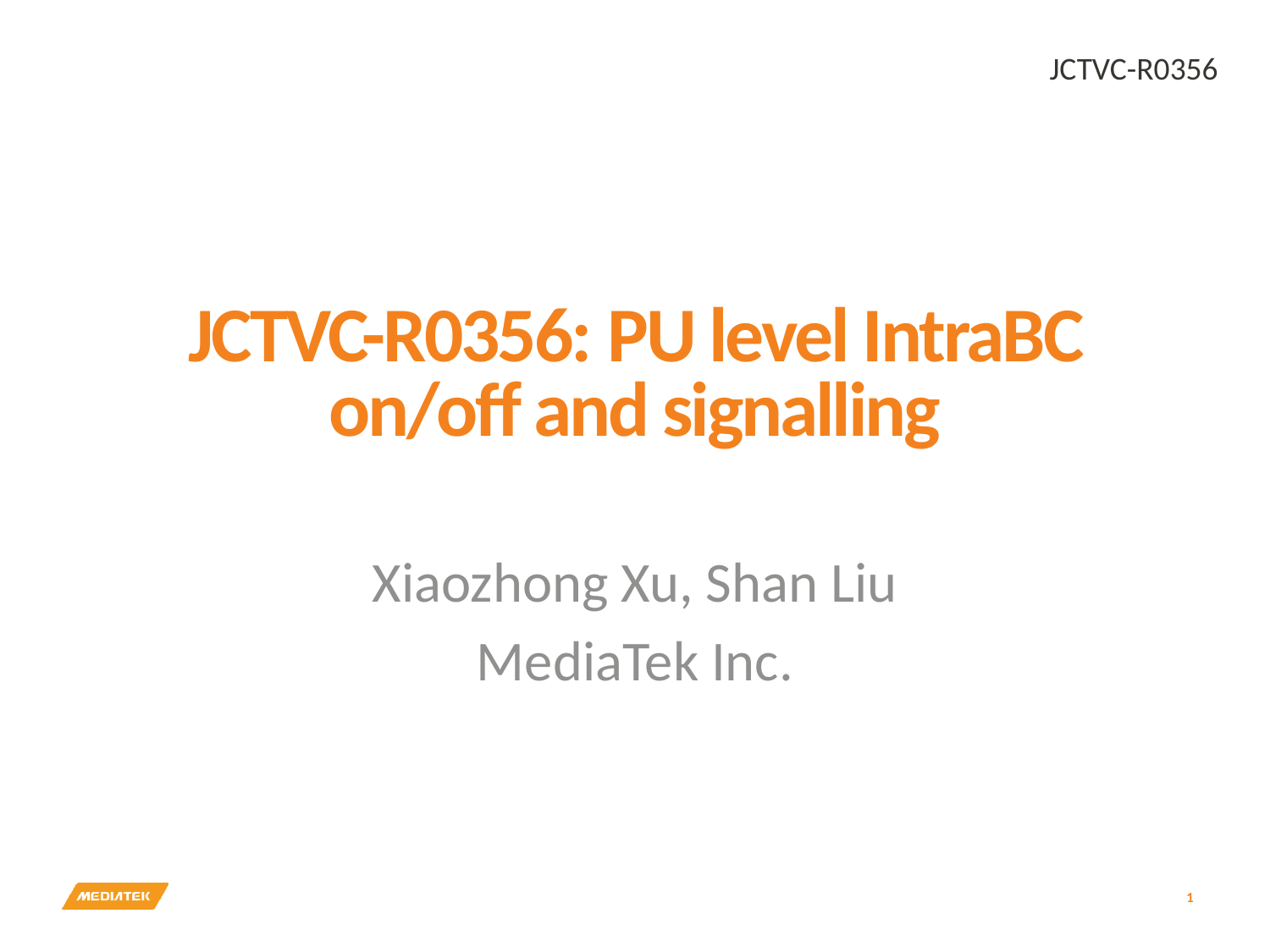

JCTVC-R0356
# JCTVC-R0356: PU level IntraBC on/off and signalling
Xiaozhong Xu, Shan Liu
MediaTek Inc.
1